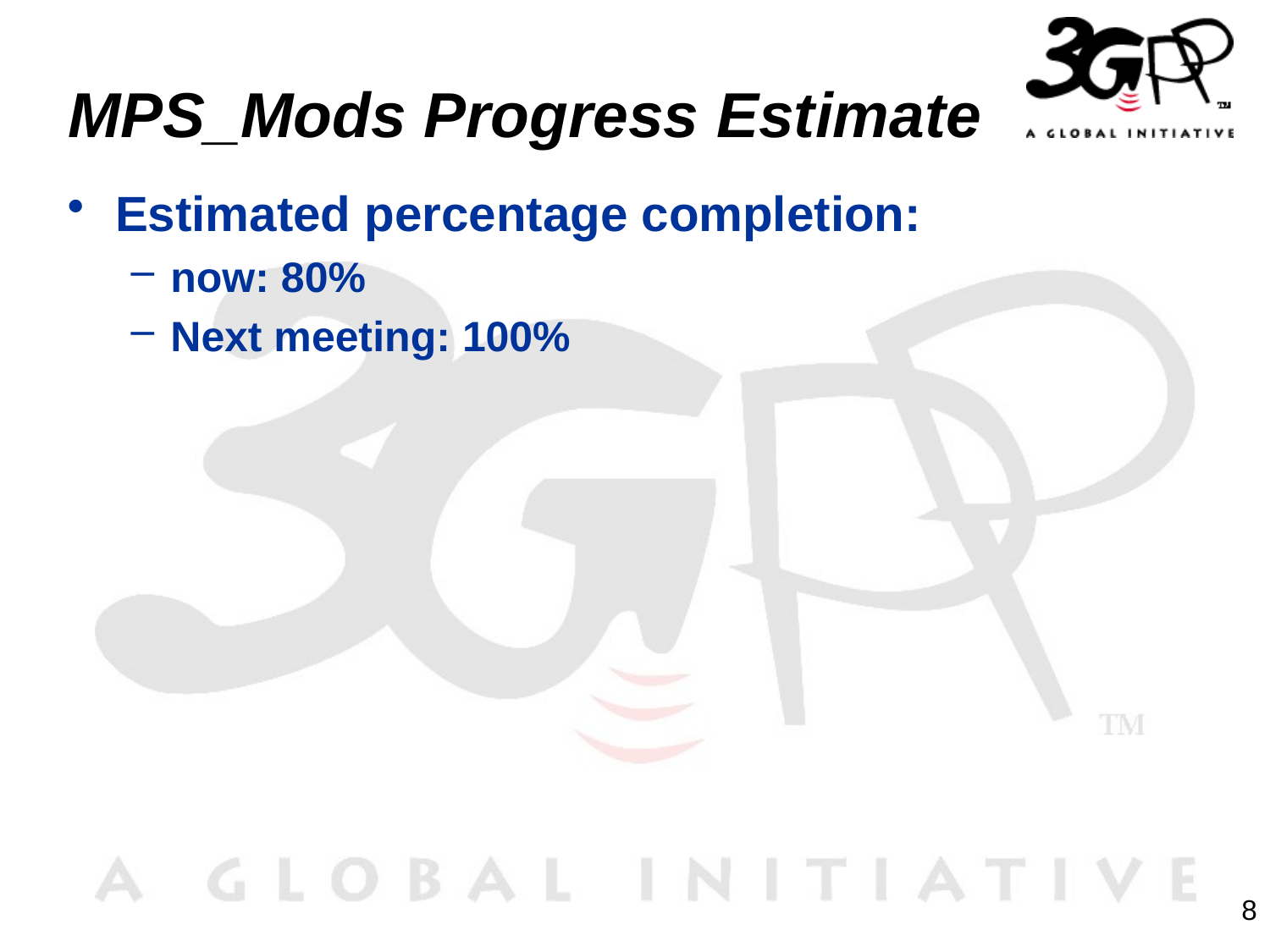

# MPS_Mods Progress Estimate
Estimated percentage completion:
now: 80%
Next meeting: 100%
8